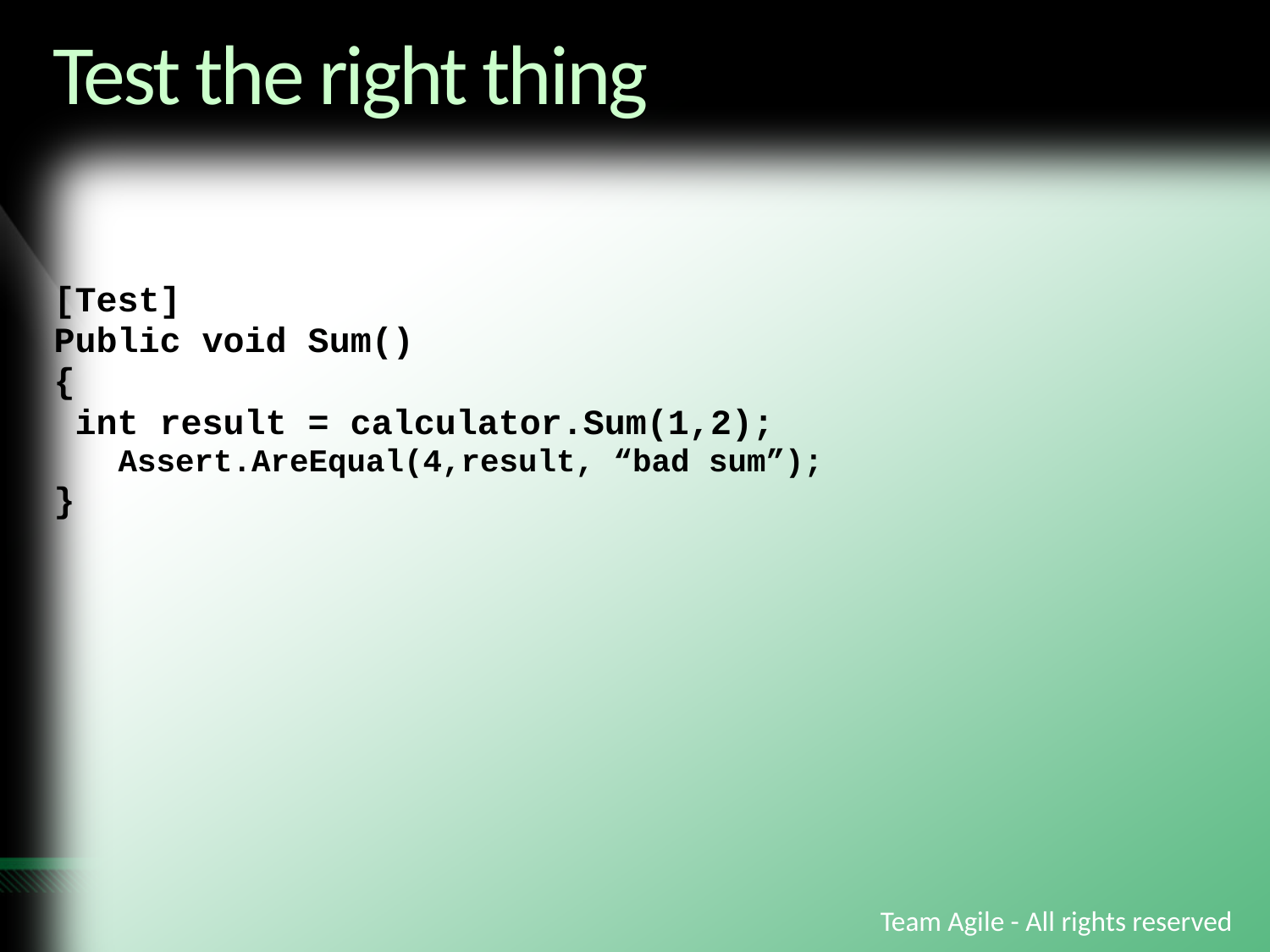

# Test the right thing

[Test]
Public void Sum()
{
 int result = calculator.Sum(1,2);
Assert.AreEqual(4,result, “bad sum”);
}
Team Agile - All rights reserved